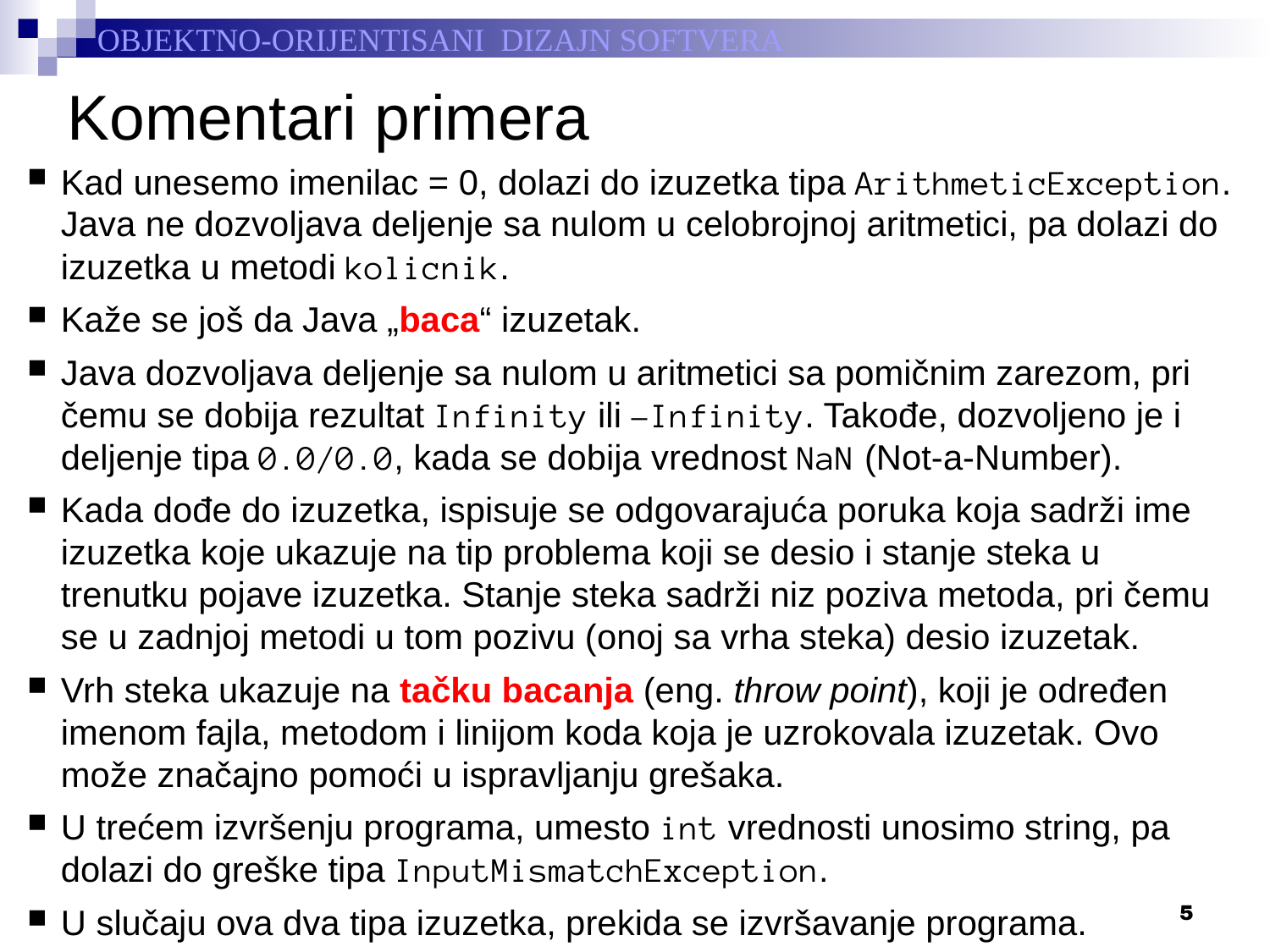

# Komentari primera
Kad unesemo imenilac = 0, dolazi do izuzetka tipa ArithmeticException. Java ne dozvoljava deljenje sa nulom u celobrojnoj aritmetici, pa dolazi do izuzetka u metodi kolicnik.
Kaže se još da Java „baca“ izuzetak.
Java dozvoljava deljenje sa nulom u aritmetici sa pomičnim zarezom, pri čemu se dobija rezultat Infinity ili –Infinity. Takođe, dozvoljeno je i deljenje tipa 0.0/0.0, kada se dobija vrednost NaN (Not-a-Number).
Kada dođe do izuzetka, ispisuje se odgovarajuća poruka koja sadrži ime izuzetka koje ukazuje na tip problema koji se desio i stanje steka u trenutku pojave izuzetka. Stanje steka sadrži niz poziva metoda, pri čemu se u zadnjoj metodi u tom pozivu (onoj sa vrha steka) desio izuzetak.
Vrh steka ukazuje na tačku bacanja (eng. throw point), koji je određen imenom fajla, metodom i linijom koda koja je uzrokovala izuzetak. Ovo može značajno pomoći u ispravljanju grešaka.
U trećem izvršenju programa, umesto int vrednosti unosimo string, pa dolazi do greške tipa InputMismatchException.
U slučaju ova dva tipa izuzetka, prekida se izvršavanje programa.
5